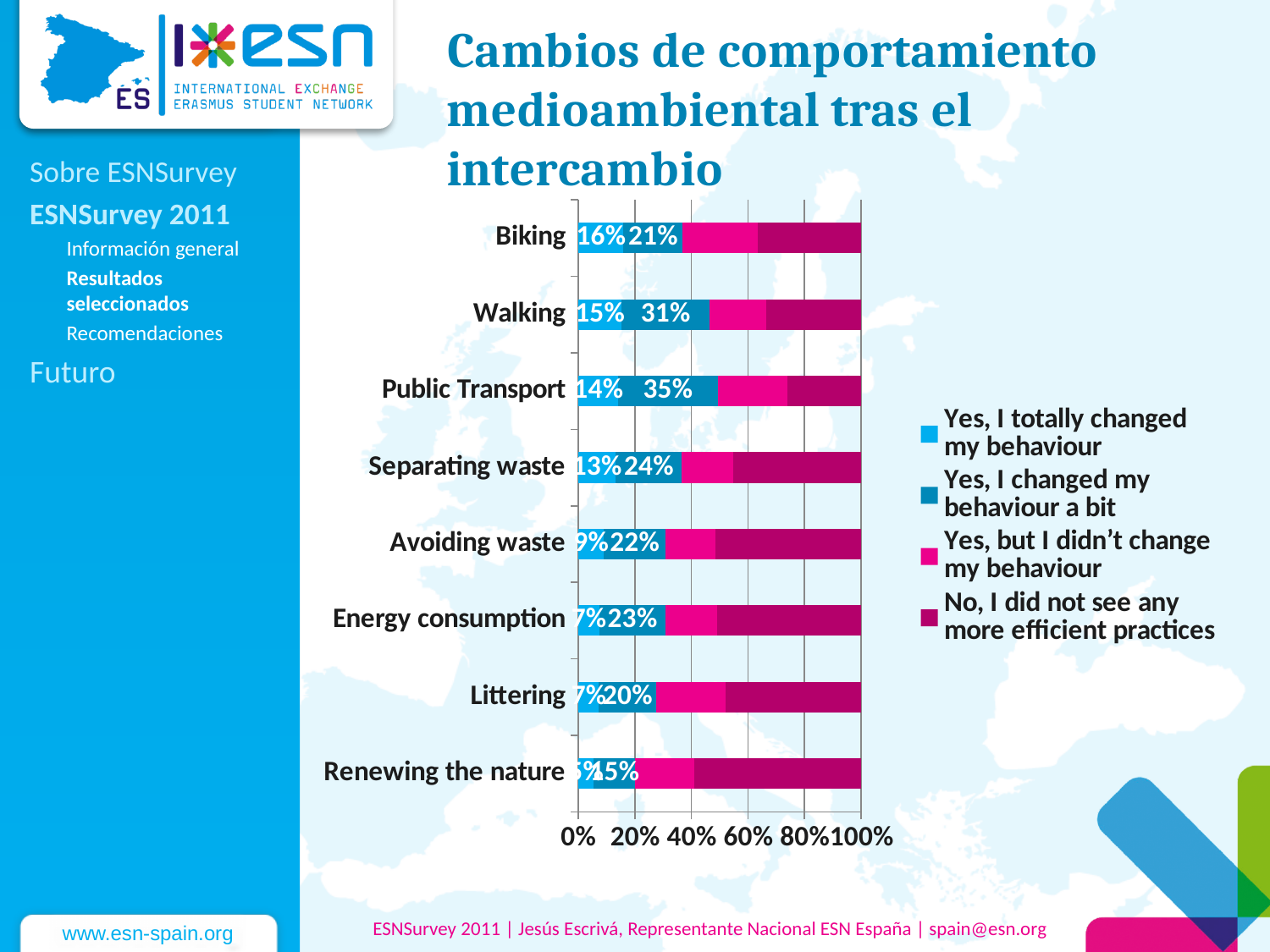

# Cambios de comportamiento medioambiental tras el intercambio
Sobre ESNSurvey
ESNSurvey 2011
Información general
Resultados seleccionados
Recomendaciones
Futuro

### Chart

| Category | Yes, I totally changed my behaviour | Yes, I changed my behaviour a bit | Yes, but I didn’t change my behaviour | No, I did not see any more efficient practices |
|---|---|---|---|---|
| Renewing the nature | 0.05354529732606093 | 0.1483304509777837 | 0.20859385393108953 | 0.5895303977650659 |
| Littering | 0.07343355061859784 | 0.20094452574165225 | 0.2469735266728748 | 0.47864839696687506 |
| Energy consumption | 0.07383264600239457 | 0.23360383131568443 | 0.18345084475189571 | 0.5091126779300252 |
| Avoiding waste | 0.08979646135426367 | 0.21837169083410934 | 0.17580151656245843 | 0.5160303312491685 |
| Separating waste | 0.13070373819342823 | 0.23579885592656644 | 0.18145536783291208 | 0.45204203804709325 |
| Public Transport | 0.14028202740454968 | 0.3521351603033125 | 0.24544366103498735 | 0.2621391512571505 |
| Walking | 0.1519888253292537 | 0.3116934947452441 | 0.20074497804975389 | 0.3355727018757483 |
| Biking | 0.15923905813489425 | 0.2089264334175868 | 0.26493281894372755 | 0.36690168950379143 |
ESNSurvey 2011 | Jesús Escrivá, Representante Nacional ESN España | spain@esn.org